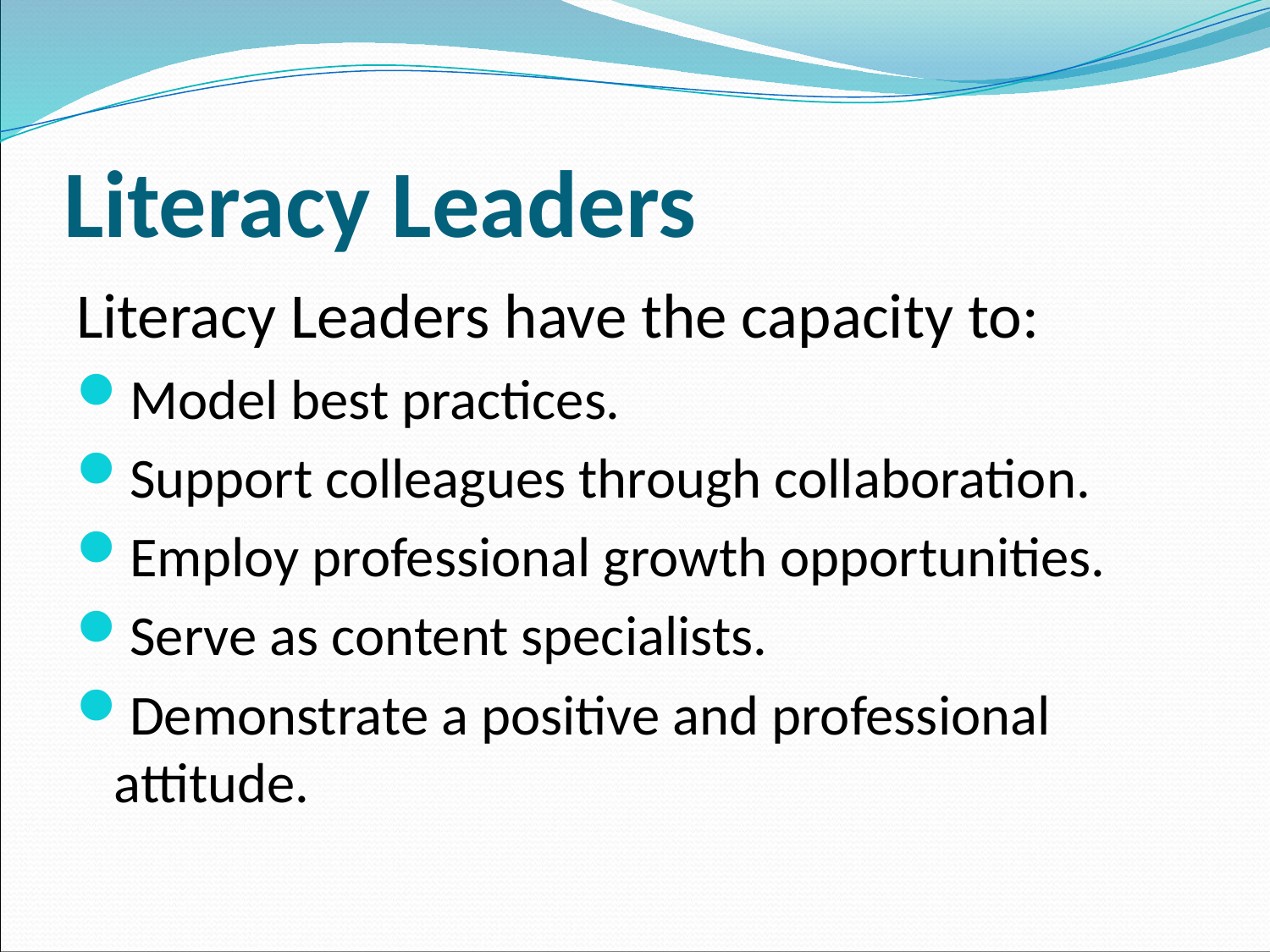

# Literacy Leaders
Literacy Leaders have the capacity to:
Model best practices.
Support colleagues through collaboration.
Employ professional growth opportunities.
Serve as content specialists.
Demonstrate a positive and professional attitude.